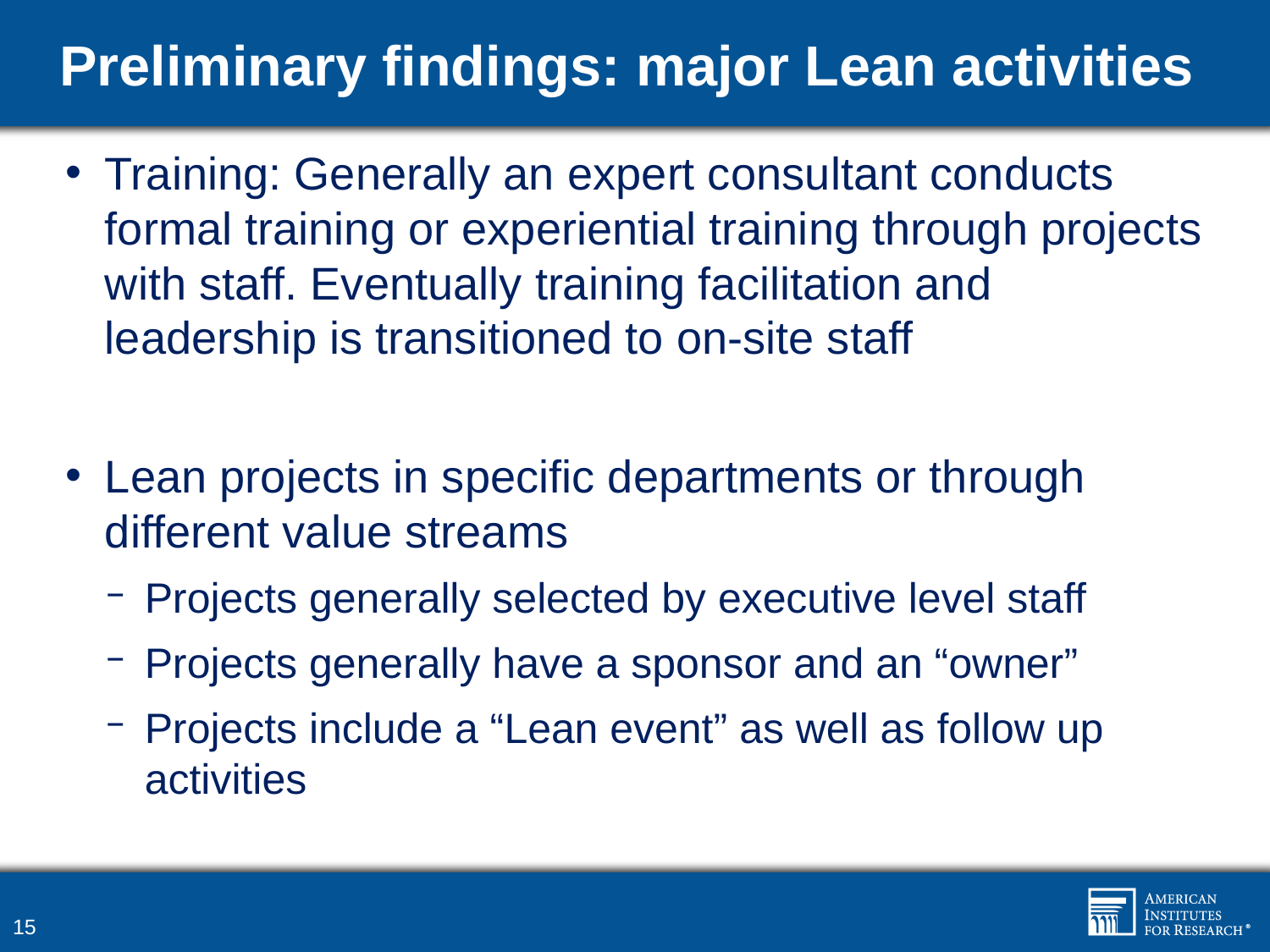

# Preliminary findings: major Lean activities
Training: Generally an expert consultant conducts formal training or experiential training through projects with staff. Eventually training facilitation and leadership is transitioned to on-site staff

Lean projects in specific departments or through different value streams
Projects generally selected by executive level staff
Projects generally have a sponsor and an “owner”
Projects include a “Lean event” as well as follow up activities
15